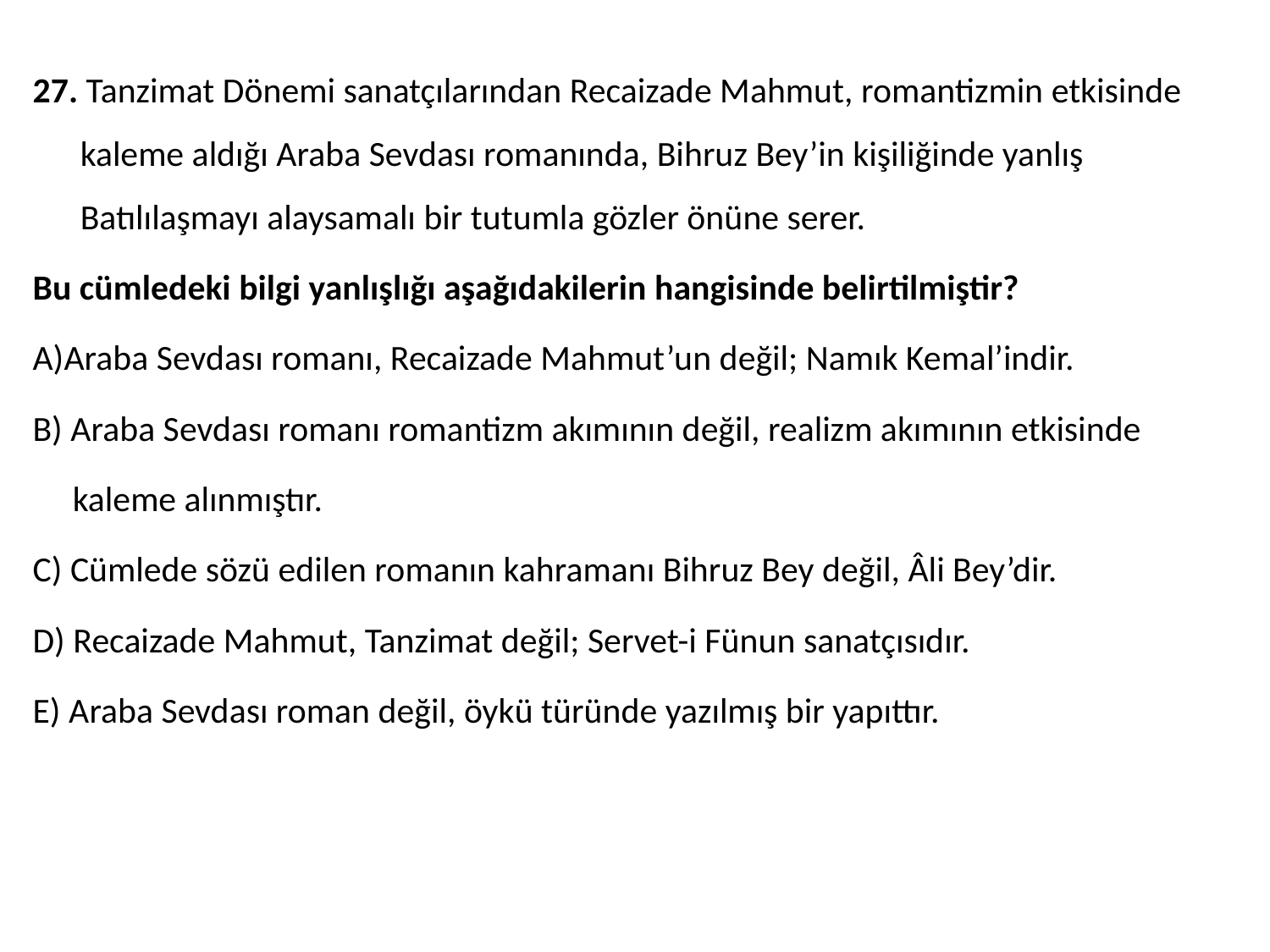

27. Tanzimat Dönemi sanatçılarından Recaizade Mahmut, romantizmin etkisinde kaleme aldığı Araba Sevdası romanında, Bihruz Bey’in kişiliğinde yanlış Batılılaşmayı alaysamalı bir tutumla gözler önüne serer.
Bu cümledeki bilgi yanlışlığı aşağıdakilerin hangisinde belirtilmiştir?
A)Araba Sevdası romanı, Recaizade Mahmut’un değil; Namık Kemal’indir.
B) Araba Sevdası romanı romantizm akımının değil, realizm akımının etkisinde
     kaleme alınmıştır.
C) Cümlede sözü edilen romanın kahramanı Bihruz Bey değil, Âli Bey’dir.
D) Recaizade Mahmut, Tanzimat değil; Servet-i Fünun sanatçısıdır.
E) Araba Sevdası roman değil, öykü türünde yazılmış bir yapıttır.